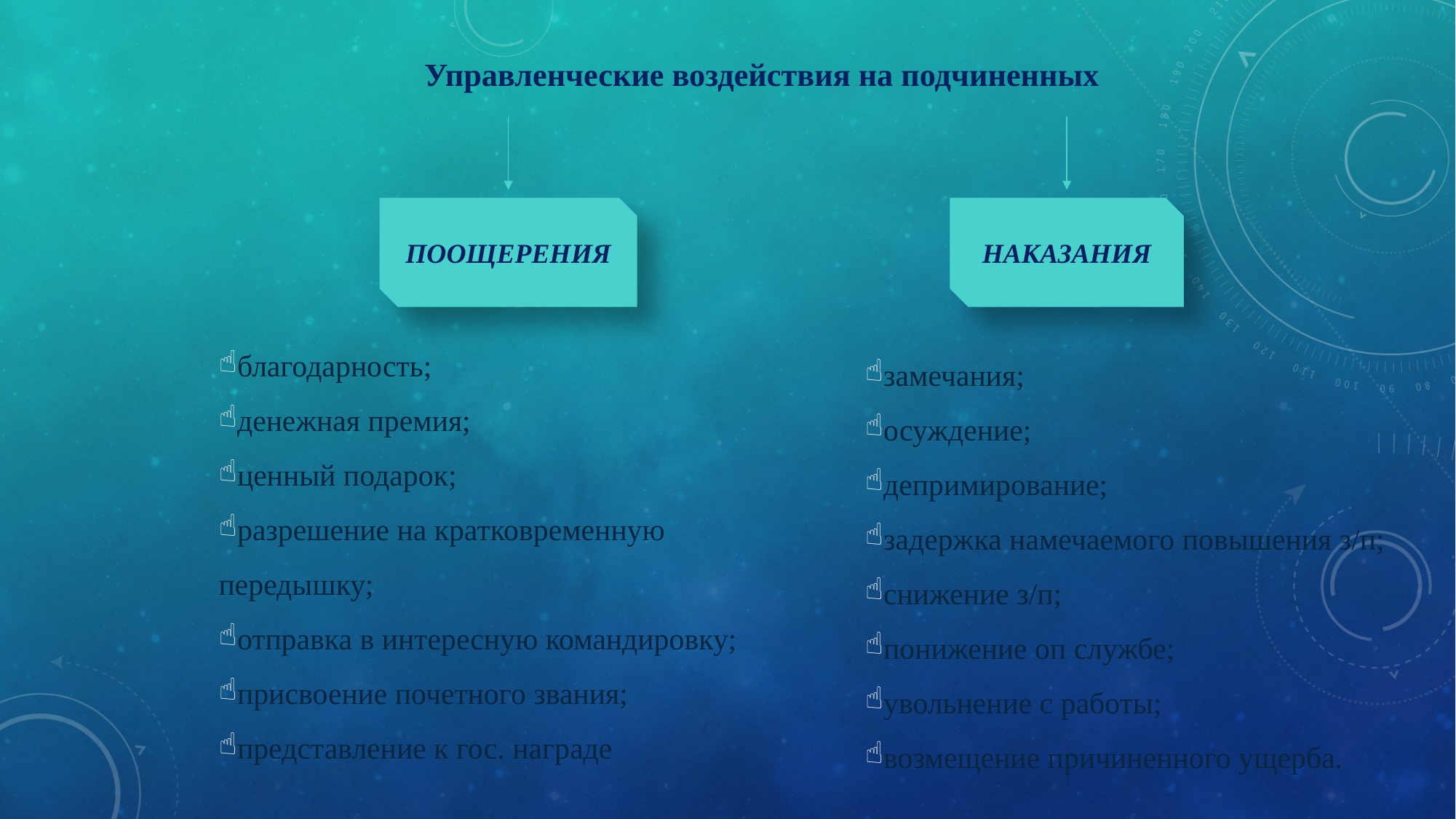

Управленческие воздействия на подчиненных

ПООЩЕРЕНИЯ
НАКАЗАНИЯ
благодарность;
денежная премия;
ценный подарок;
разрешение на кратковременную передышку;
отправка в интересную командировку;
присвоение почетного звания;
представление к гос. награде

замечания;
осуждение;
депримирование;
задержка намечаемого повышения з/п;
снижение з/п;
понижение оп службе;
увольнение с работы;
возмещение причиненного ущерба.